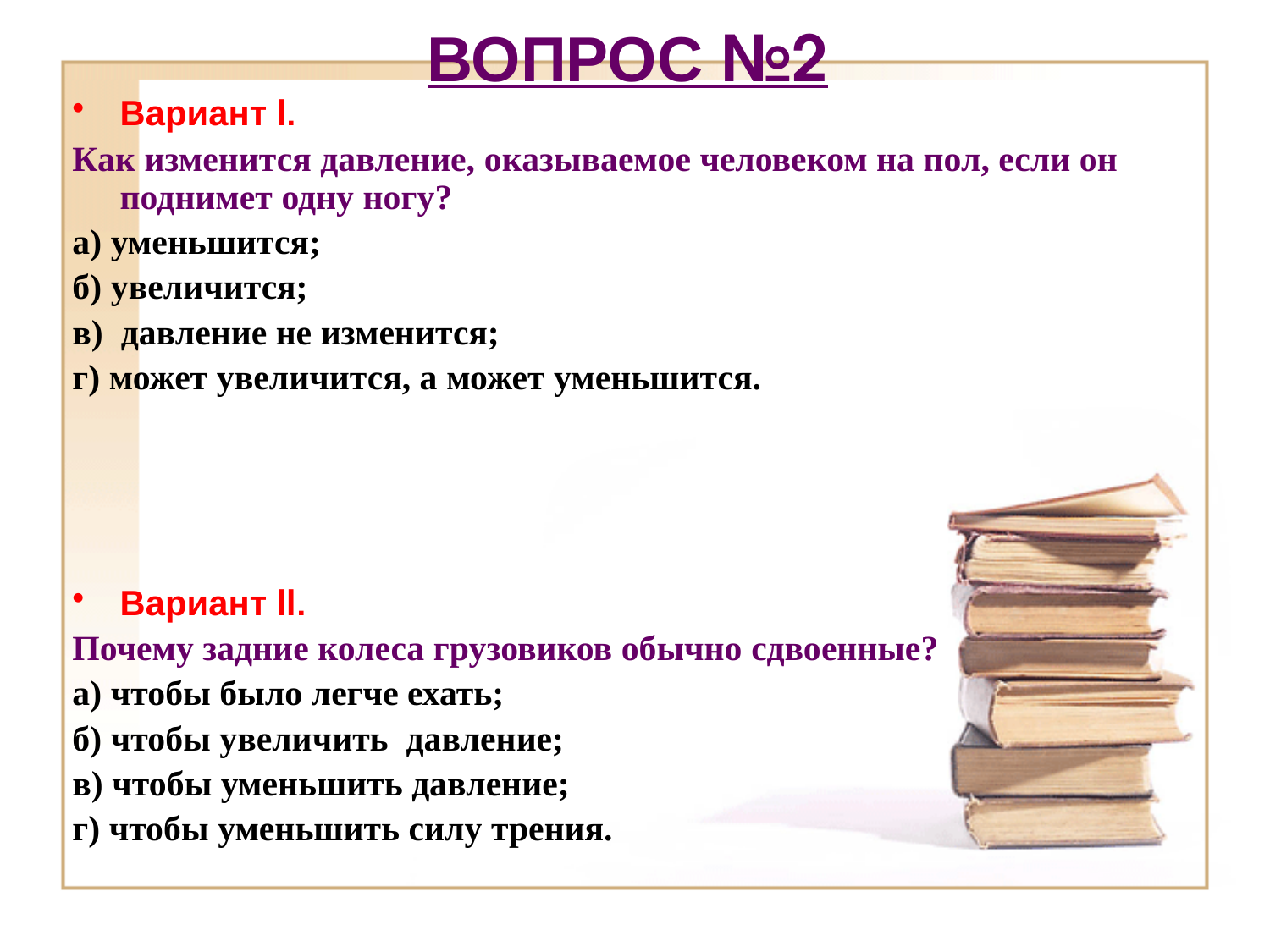

# Вопрос №2
Вариант I.
Как изменится давление, оказываемое человеком на пол, если он поднимет одну ногу?
а) уменьшится;
б) увеличится;
в)  давление не изменится;
г) может увеличится, а может уменьшится.

Вариант II.
Почему задние колеса грузовиков обычно сдвоенные?
а) чтобы было легче ехать;
б) чтобы увеличить  давление;
в) чтобы уменьшить давление;
г) чтобы уменьшить силу трения.